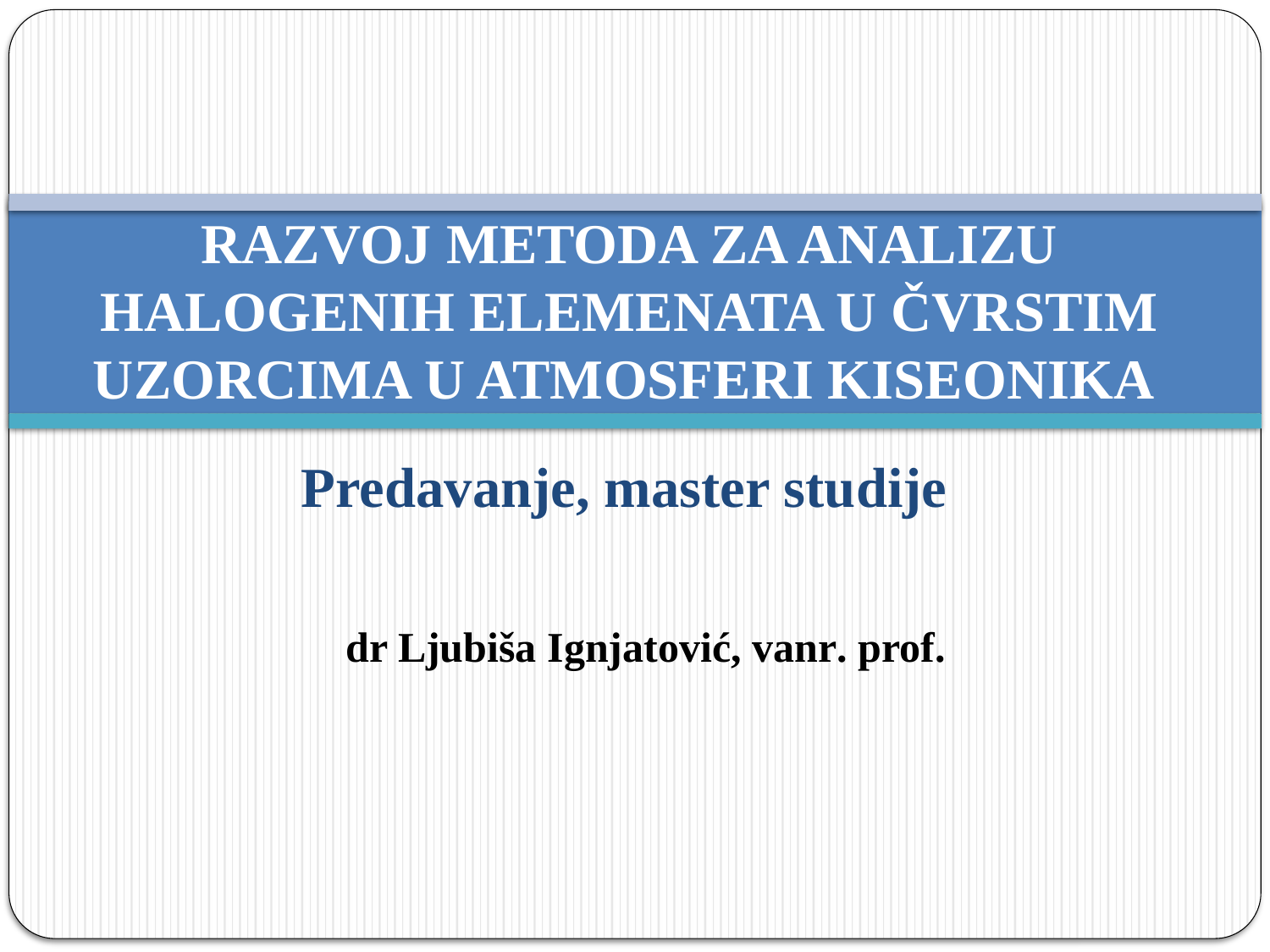

RAZVOJ METODA ZA ANALIZU HALOGENIH ELEMENATA U ČVRSTIM UZORCIMA U ATMOSFERI KISEONIKA
Predavanje, master studije
 dr Ljubiša Ignjatović, vanr. prof.